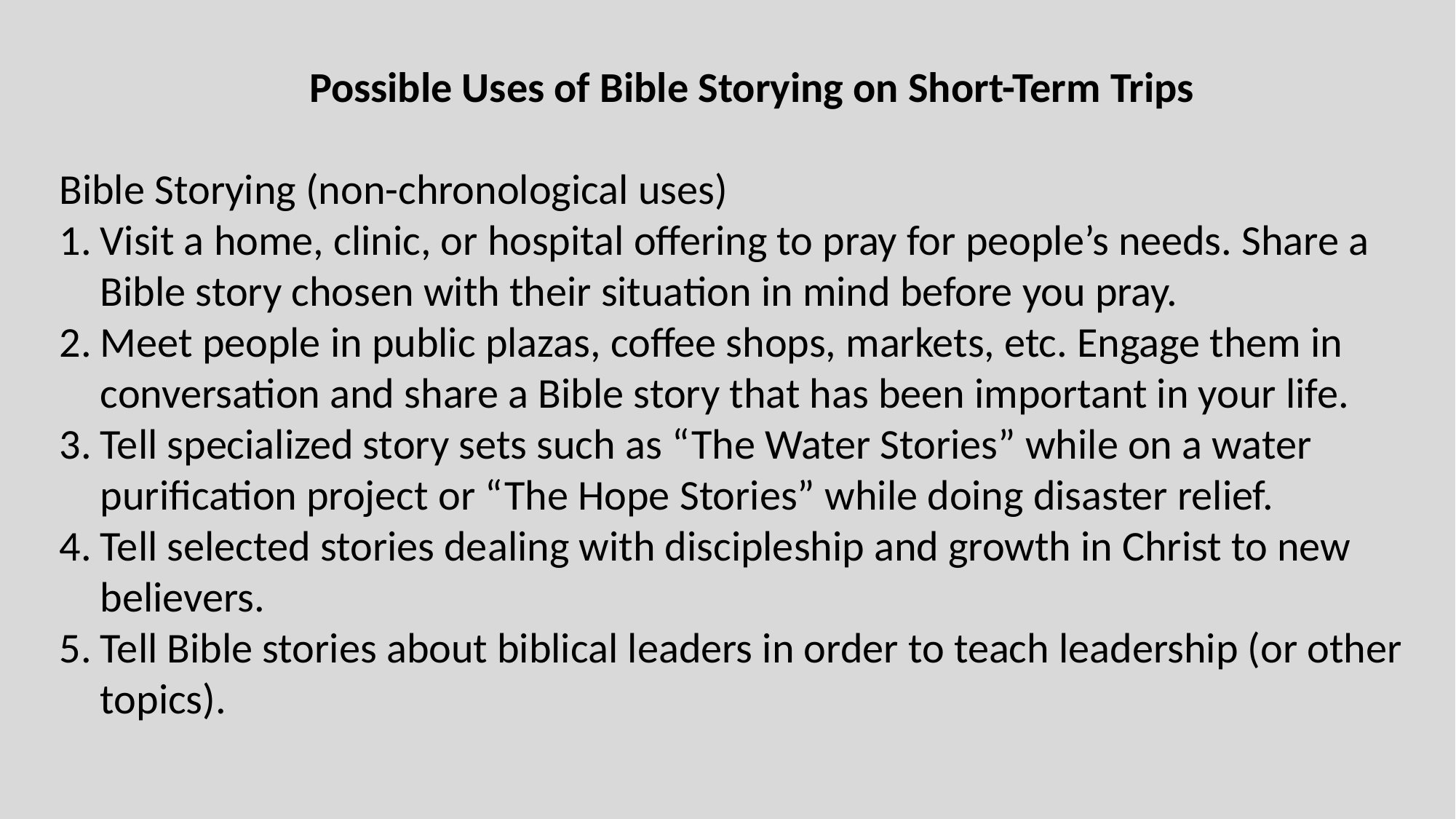

Possible Uses of Bible Storying on Short-Term Trips

Bible Storying (non-chronological uses)
Visit a home, clinic, or hospital offering to pray for people’s needs. Share a Bible story chosen with their situation in mind before you pray.
Meet people in public plazas, coffee shops, markets, etc. Engage them in conversation and share a Bible story that has been important in your life.
Tell specialized story sets such as “The Water Stories” while on a water purification project or “The Hope Stories” while doing disaster relief.
Tell selected stories dealing with discipleship and growth in Christ to new believers.
Tell Bible stories about biblical leaders in order to teach leadership (or other topics).